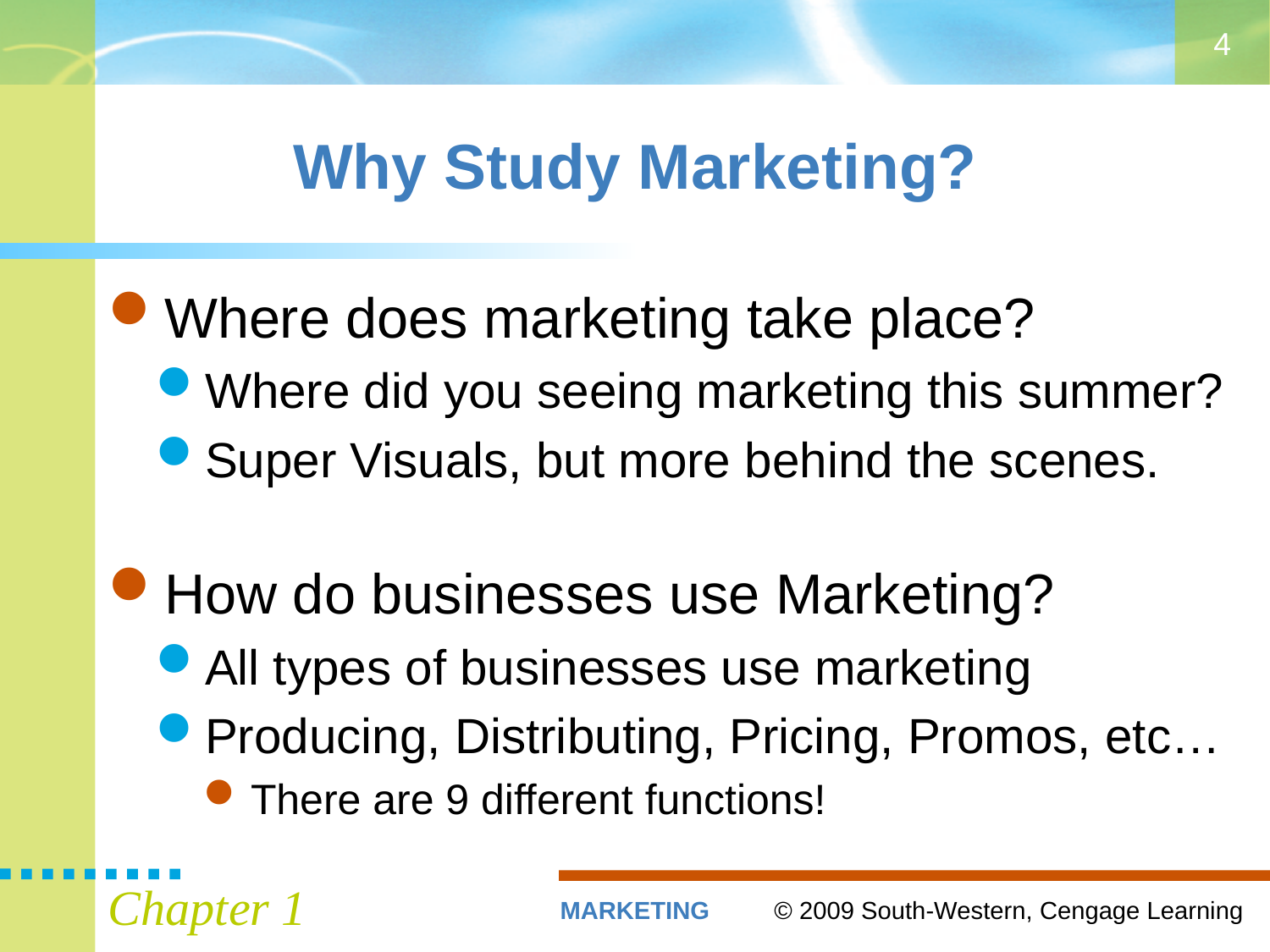

4
# Why Study Marketing?
Where does marketing take place?
Where did you seeing marketing this summer?
Super Visuals, but more behind the scenes.
How do businesses use Marketing?
All types of businesses use marketing
Producing, Distributing, Pricing, Promos, etc…
There are 9 different functions!
Chapter 1